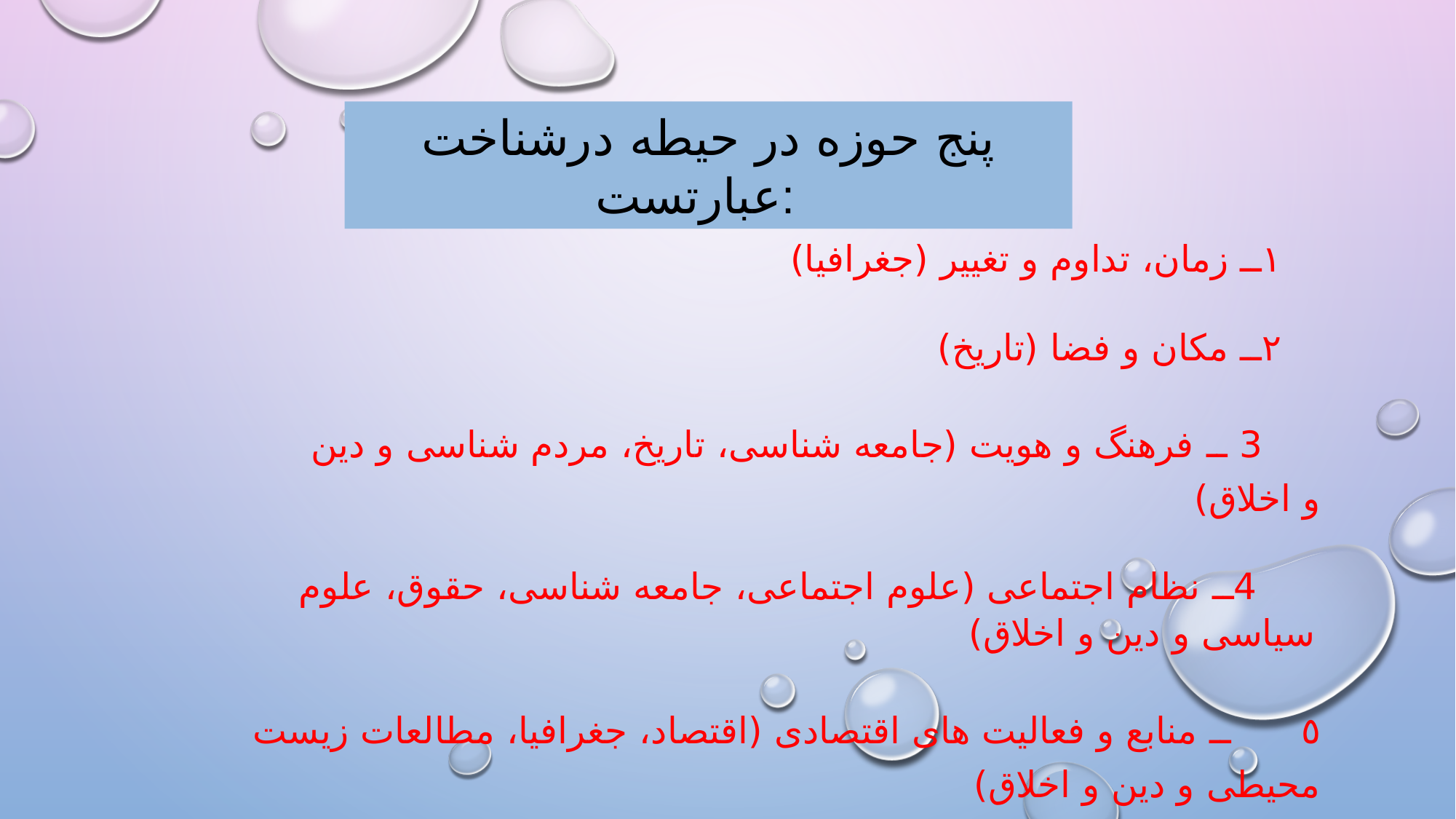

پنج حوزه در حیطه درشناخت عبارتست:
١ــ زمان، تداوم و تغيير (جغرافيا)

٢ــ مکان و فضا (تاريخ)

     3 ــ فرهنگ و هويت (جامعه شناسی، تاريخ، مردم شناسی و دين و اخلاق)

     4ــ نظام اجتماعی (علوم اجتماعی، جامعه شناسی، حقوق، علوم سياسی و دين و اخلاق)

٥      ــ منابع و فعاليت های اقتصادی (اقتصاد، جغرافيا، مطالعات زيست محيطی و دين و اخلاق)